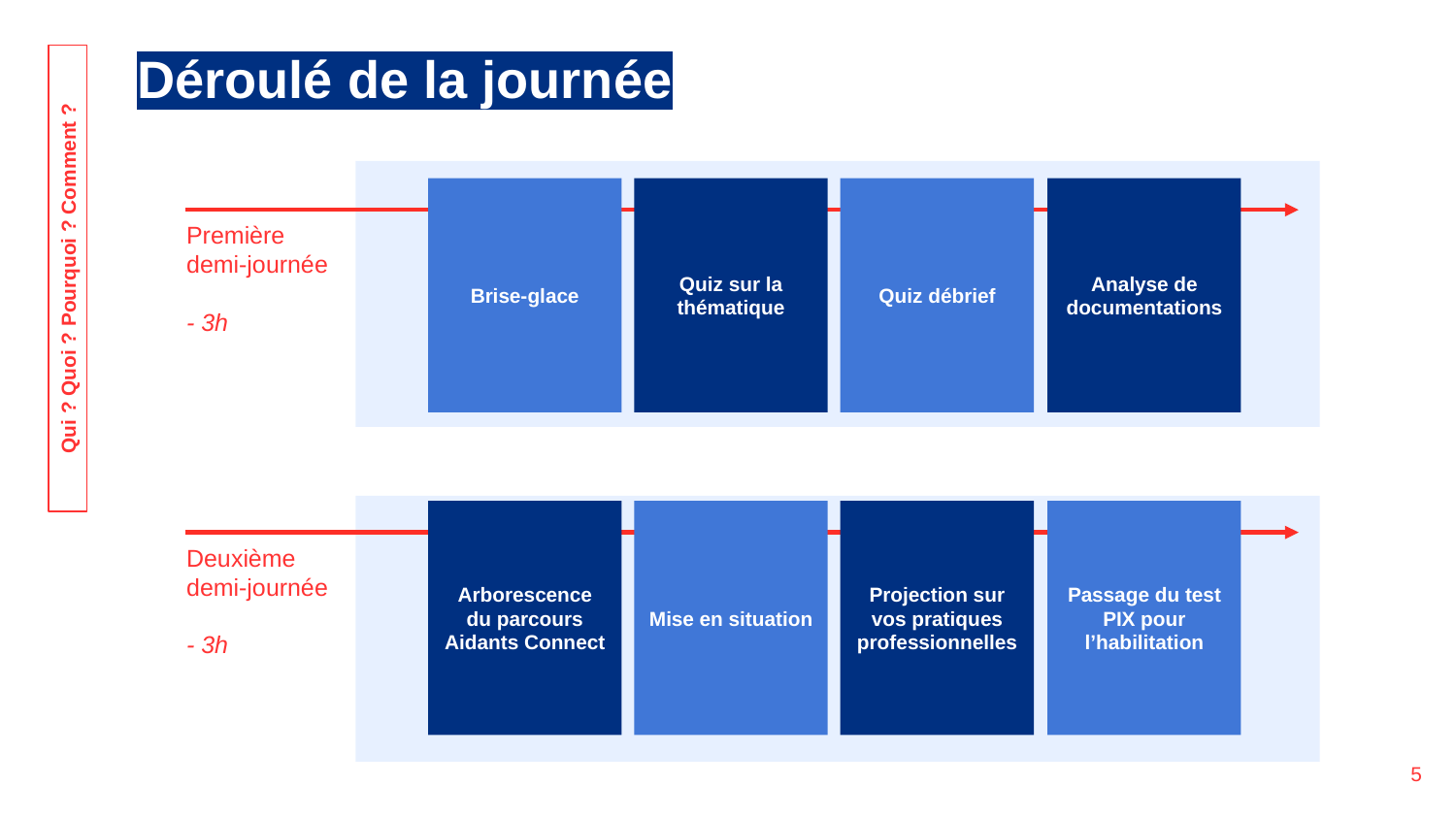

Déroulé de la journée

Brise-glace
Quiz sur la thématique
Quiz débrief
Analyse de documentations
Première demi-journée
- 3h
Qui ? Quoi ? Pourquoi ? Comment ?

Arborescence du parcours Aidants Connect
Mise en situation
Projection sur vos pratiques professionnelles
Passage du test PIX pour l’habilitation
Deuxième demi-journée
- 3h
5